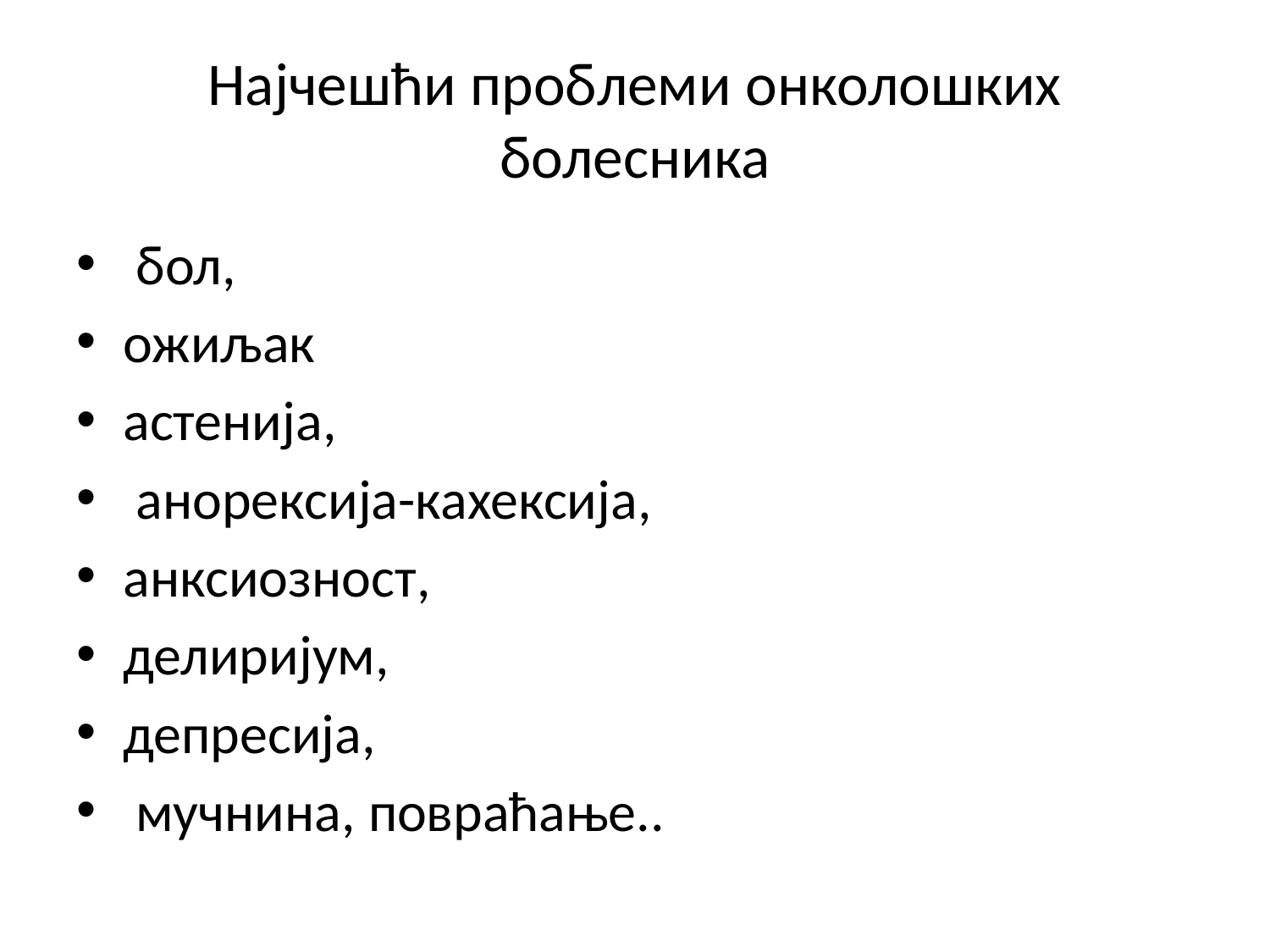

# Најчешћи проблеми онколошких болесника
 бол,
ожиљак
астенија,
 анорексија-кахексија,
анксиозност,
делиријум,
депресија,
 мучнина, повраћање..